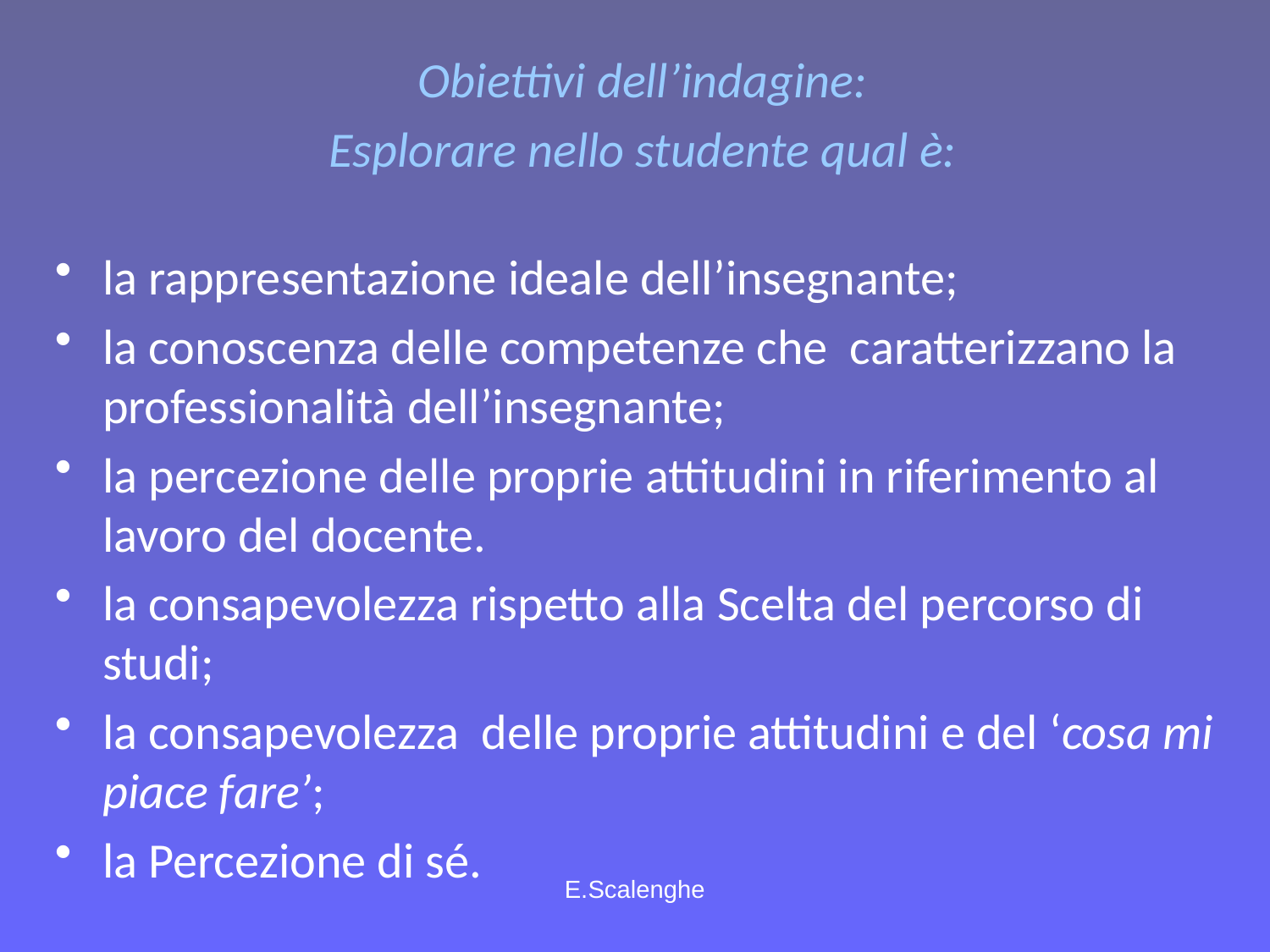

Obiettivi dell’indagine:
Esplorare nello studente qual è:

la rappresentazione ideale dell’insegnante;
la conoscenza delle competenze che  caratterizzano la professionalità dell’insegnante;
la percezione delle proprie attitudini in riferimento al lavoro del docente.
la consapevolezza rispetto alla Scelta del percorso di studi;
la consapevolezza  delle proprie attitudini e del ‘cosa mi piace fare’;
la Percezione di sé.

E.Scalenghe